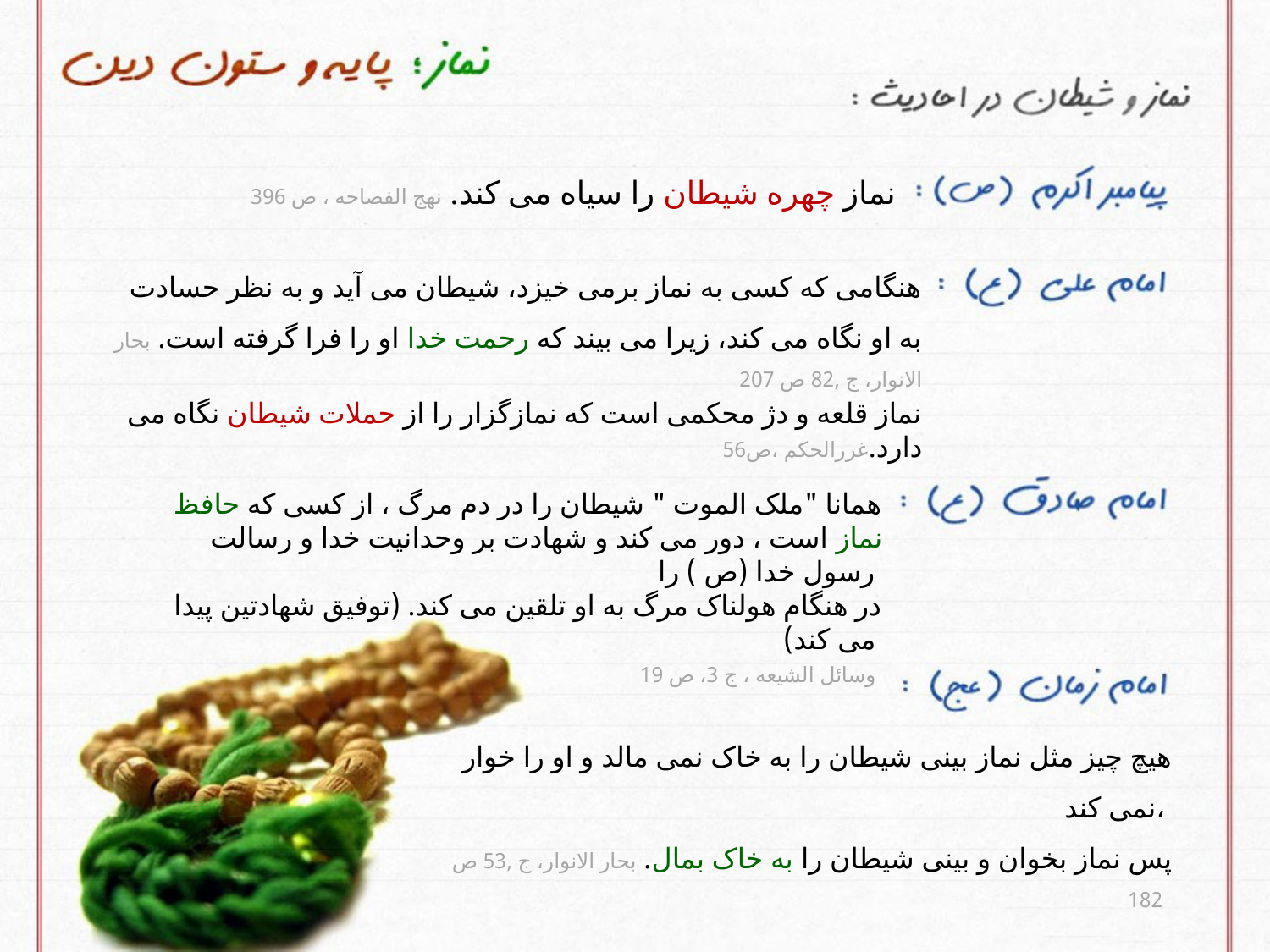

نماز چهره شیطان را سیاه می کند. نهج الفصاحه ، ص 396
هنگامی که کسی به نماز برمی خیزد، شیطان می آید و به نظر حسادت به او نگاه می کند، زیرا می بیند که رحمت خدا او را فرا گرفته است. بحار الانوار، ج ,82 ص 207
نماز قلعه و دژ محکمی است که نمازگزار را از حملات شیطان نگاه می دارد.غررالحکم ،ص56
همانا "ملک الموت " شیطان را در دم مرگ ، از کسی که حافظ  نماز است ، دور می کند و شهادت بر وحدانیت خدا و رسالت رسول خدا (ص ) را
در هنگام هولناک مرگ به او تلقین می کند. (توفیق شهادتین پیدا می کند)
وسائل الشیعه ، ج 3، ص 19
هیچ چیز مثل نماز بینی شیطان را به خاک نمی مالد و او را خوار نمی کند،
پس نماز بخوان و بینی شیطان را به خاک بمال. بحار الانوار، ج ,53 ص 182